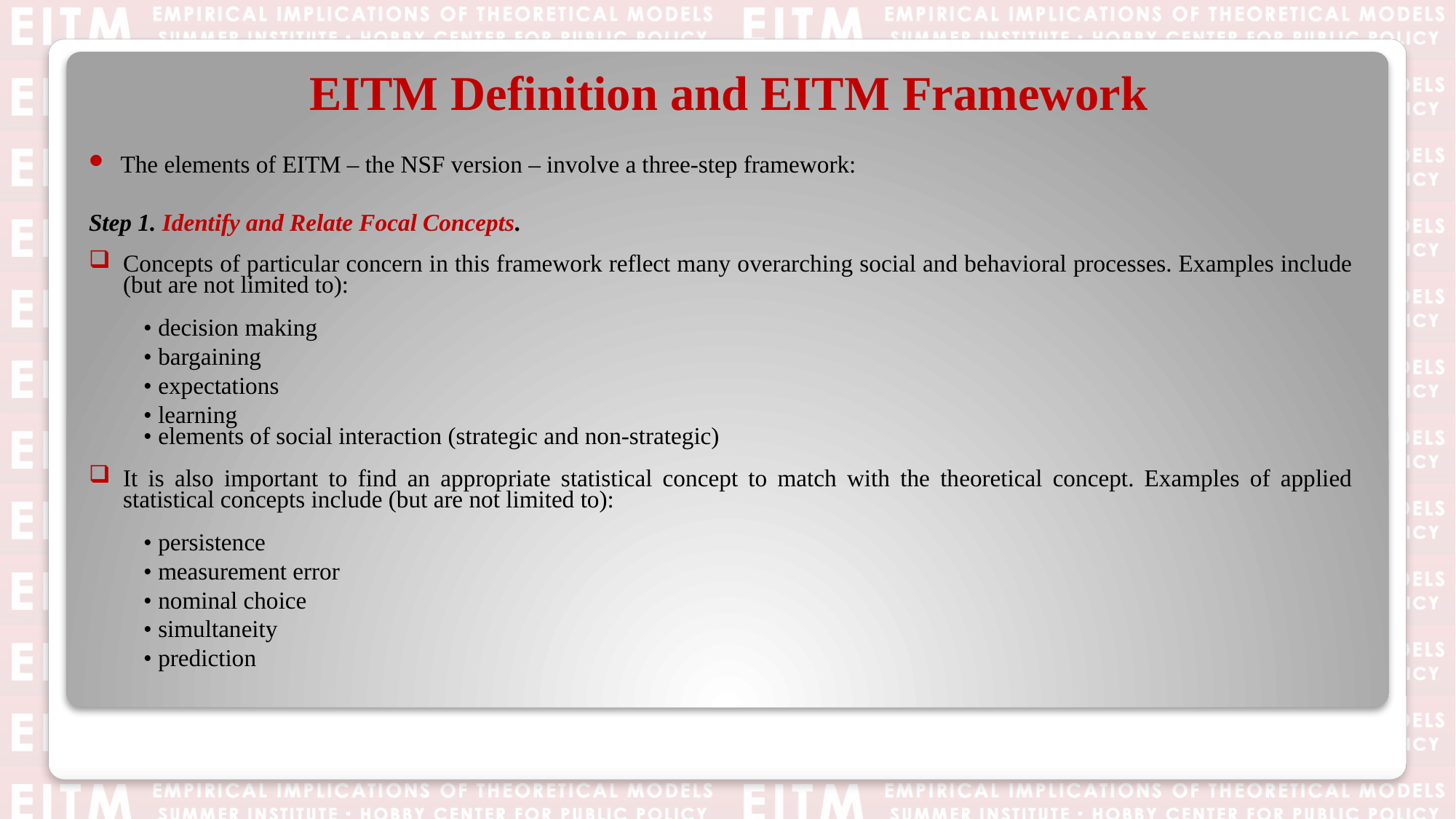

# EITM Definition and EITM Framework
The elements of EITM – the NSF version – involve a three-step framework:

Step 1. Identify and Relate Focal Concepts.

Concepts of particular concern in this framework reflect many overarching social and behavioral processes. Examples include (but are not limited to):

• decision making
• bargaining
• expectations
• learning
• elements of social interaction (strategic and non-strategic)

It is also important to find an appropriate statistical concept to match with the theoretical concept. Examples of applied statistical concepts include (but are not limited to):

• persistence
• measurement error
• nominal choice
• simultaneity
• prediction